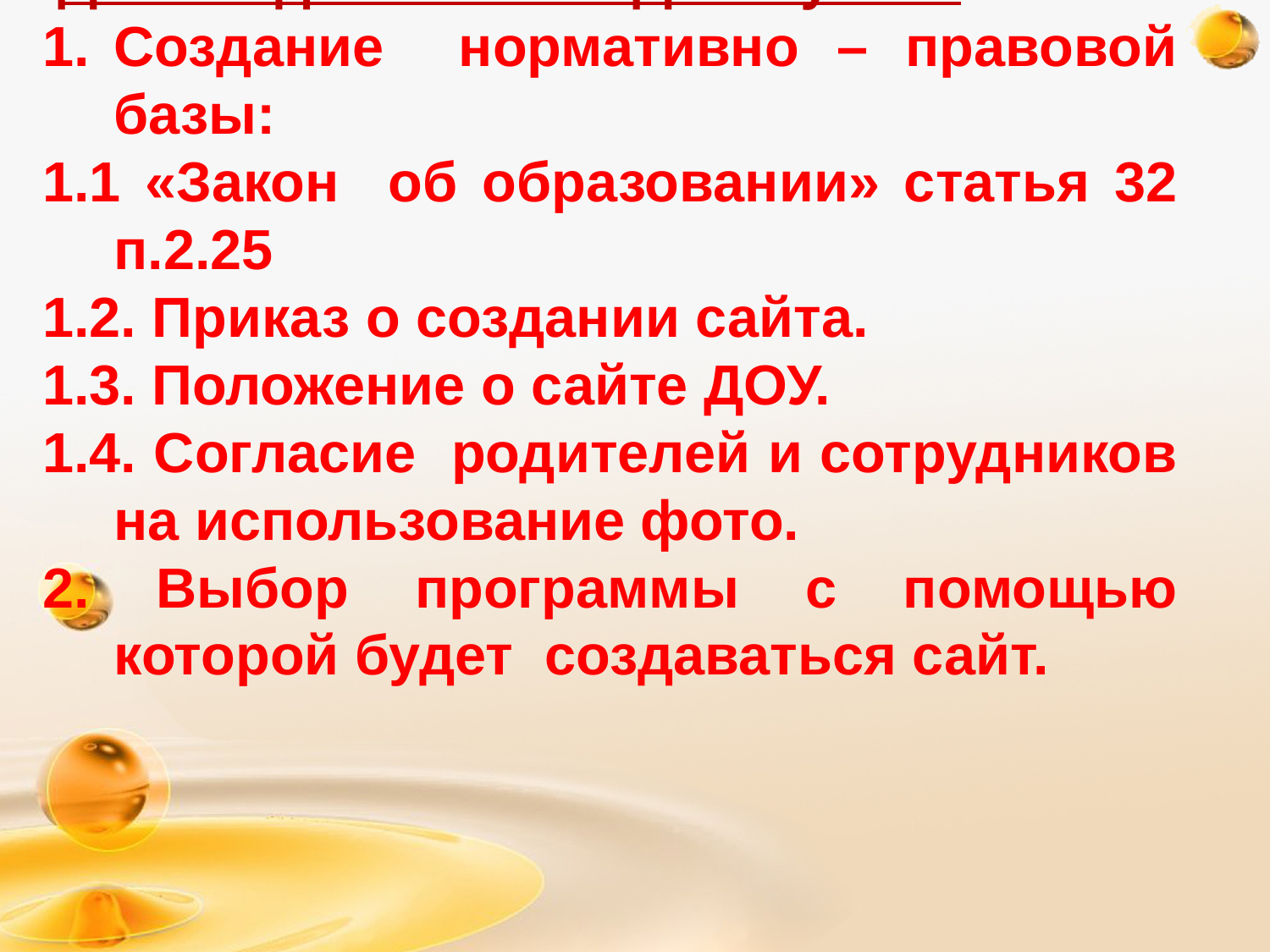

Для создания сайта ДОУ нужно:
Создание  нормативно – правовой базы:
1.1 «Закон  об образовании» статья 32 п.2.25
1.2. Приказ о создании сайта.
1.3. Положение о сайте ДОУ.
1.4. Согласие  родителей и сотрудников на использование фото.
2. Выбор программы с помощью которой будет  создаваться сайт.